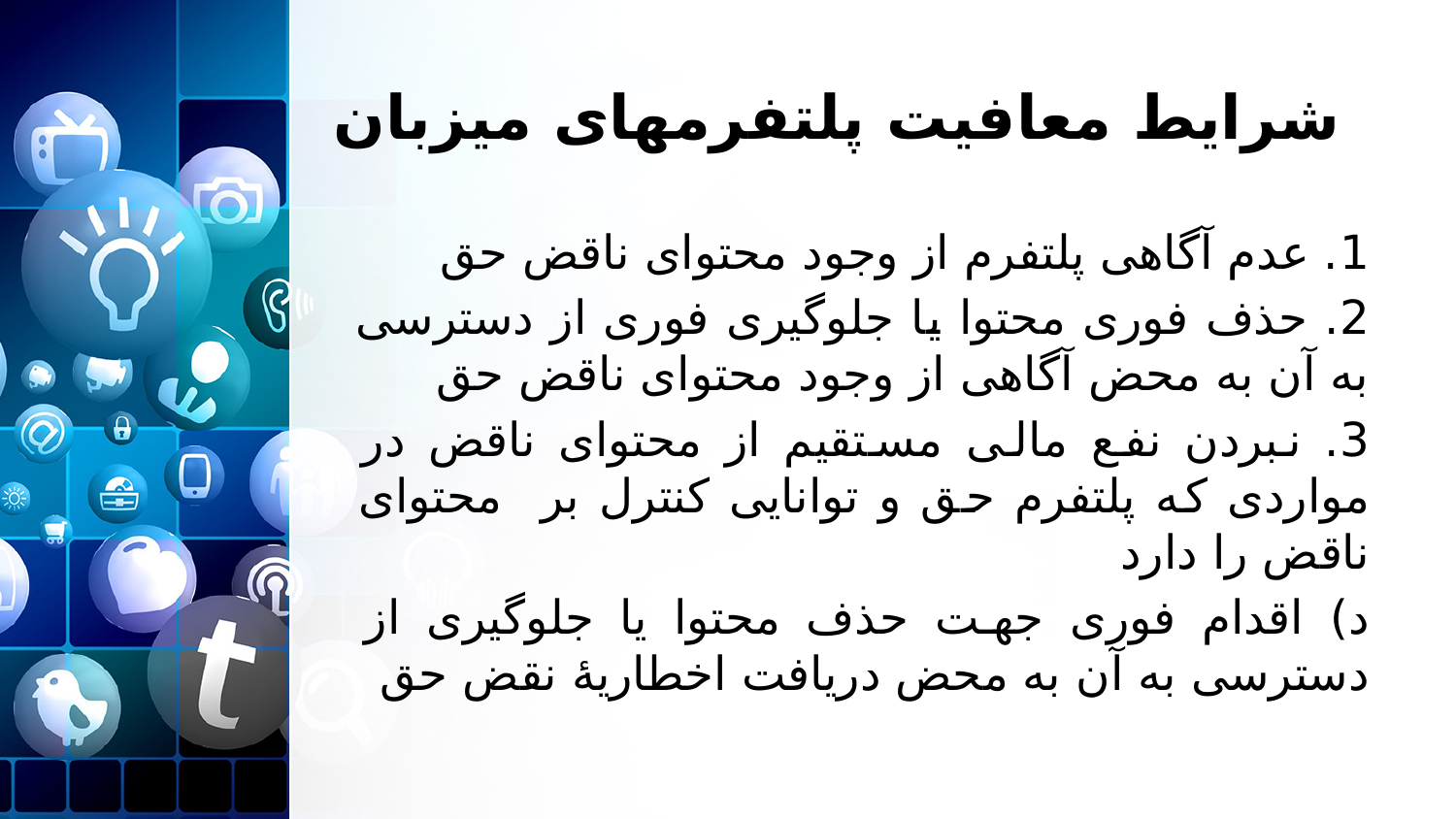

# شرایط معافیت پلتفرمهای میزبان
1. عدم آگاهی پلتفرم از وجود محتوای ناقض حق
2. حذف فوری محتوا یا جلوگیری فوری از دسترسی به آن به محض آگاهی از وجود محتوای ناقض حق
3. نبردن نفع مالی مستقیم از محتوای ناقض در مواردی که پلتفرم حق و توانایی کنترل بر  محتوای ناقض را دارد
د) اقدام فوری جهت حذف محتوا یا جلوگیری از دسترسی به آن به محض دریافت اخطاریۀ نقض حق